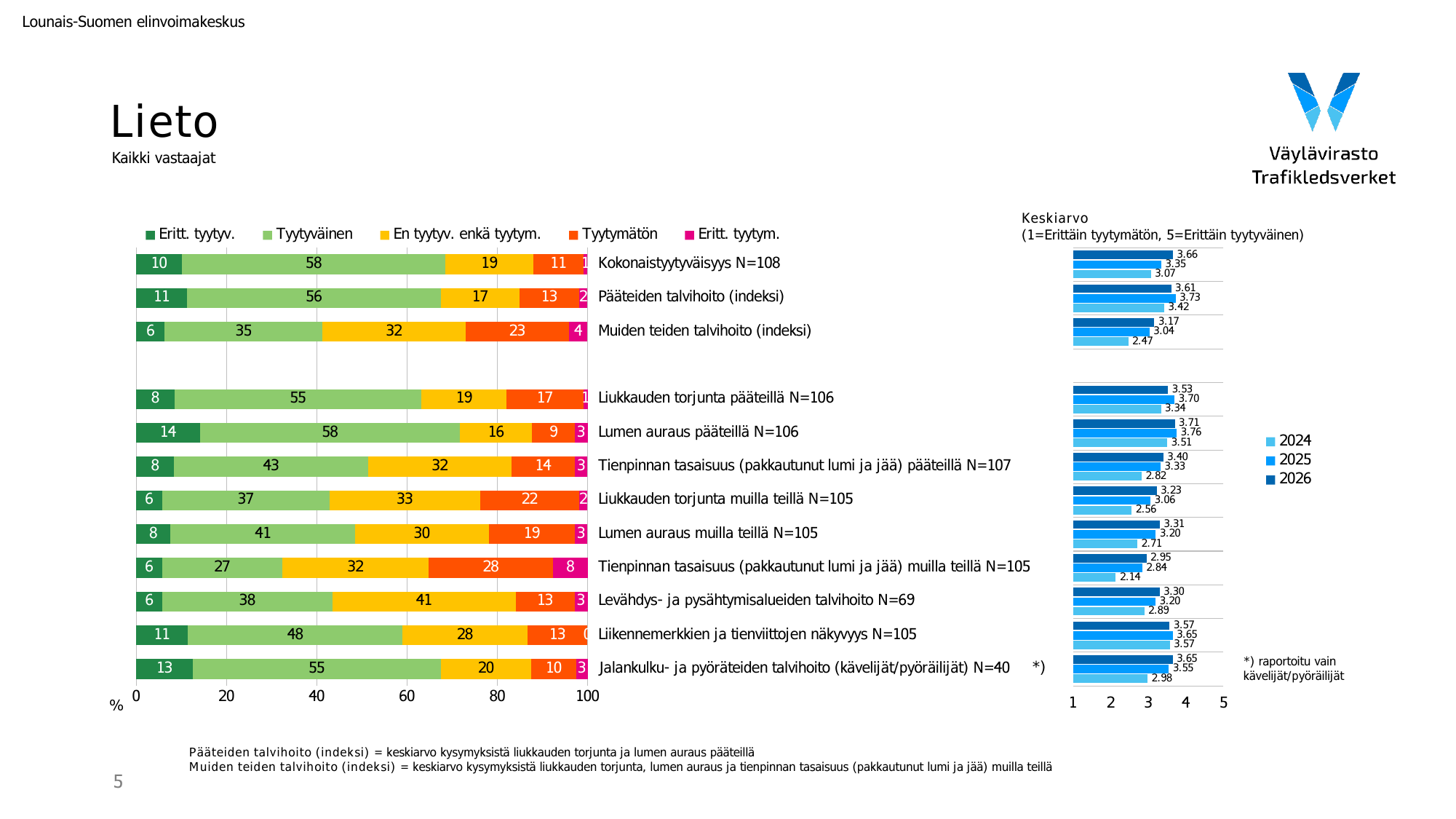

Lounais-Suomen elinvoimakeskus
# Lieto
Kaikki vastaajat
Keskiarvo
(1=Erittäin tyytymätön, 5=Erittäin tyytyväinen)

### Chart

| Category | Eritt. tyytyv. | Tyytyväinen | En tyytyv. enkä tyytym. | Tyytymätön | Eritt. tyytym. |
|---|---|---|---|---|---|
| Kokonaistyytyväisyys N=108 | 10.185185185185185 | 58.333333333333336 | 19.444444444444446 | 11.11111111111111 | 0.9259259259259258 |
| Pääteiden talvihoito (indeksi) | 11.320754716981131 | 56.132075471698116 | 17.452830188679247 | 13.20754716981132 | 1.8867924528301887 |
| Muiden teiden talvihoito (indeksi) | 6.349206349206349 | 34.92063492063492 | 31.746031746031747 | 22.857142857142858 | 4.126984126984127 |
|  | None | None | None | None | None |
| Liukkauden torjunta pääteillä N=106 | 8.49056603773585 | 54.71698113207547 | 18.867924528301888 | 16.9811320754717 | 0.9433962264150944 |
| Lumen auraus pääteillä N=106 | 14.150943396226415 | 57.54716981132076 | 16.037735849056602 | 9.433962264150944 | 2.8301886792452833 |
| Tienpinnan tasaisuus (pakkautunut lumi ja jää) pääteillä N=107 | 8.411214953271028 | 42.99065420560748 | 31.775700934579437 | 14.018691588785046 | 2.803738317757009 |
| Liukkauden torjunta muilla teillä N=105 | 5.714285714285714 | 37.142857142857146 | 33.33333333333333 | 21.904761904761905 | 1.9047619047619049 |
| Lumen auraus muilla teillä N=105 | 7.6190476190476195 | 40.95238095238095 | 29.523809523809526 | 19.047619047619047 | 2.857142857142857 |
| Tienpinnan tasaisuus (pakkautunut lumi ja jää) muilla teillä N=105 | 5.714285714285714 | 26.666666666666668 | 32.38095238095238 | 27.61904761904762 | 7.6190476190476195 |
| Levähdys- ja pysähtymisalueiden talvihoito N=69 | 5.797101449275362 | 37.68115942028986 | 40.57971014492754 | 13.043478260869565 | 2.898550724637681 |
| Liikennemerkkien ja tienviittojen näkyvyys N=105 | 11.428571428571429 | 47.61904761904761 | 27.61904761904762 | 13.333333333333334 | 0.0 |
| Jalankulku- ja pyöräteiden talvihoito (kävelijät/pyöräilijät) N=40 | 12.5 | 55.00000000000001 | 20.0 | 10.0 | 2.5 |

### Chart

| Category | 2026 | 2025 | 2024 |
|---|---|---|---|
*) raportoitu vain
kävelijät/pyöräilijät
*)
%
Pääteiden talvihoito (indeksi) = keskiarvo kysymyksistä liukkauden torjunta ja lumen auraus pääteillä
Muiden teiden talvihoito (indeksi) = keskiarvo kysymyksistä liukkauden torjunta, lumen auraus ja tienpinnan tasaisuus (pakkautunut lumi ja jää) muilla teillä

5